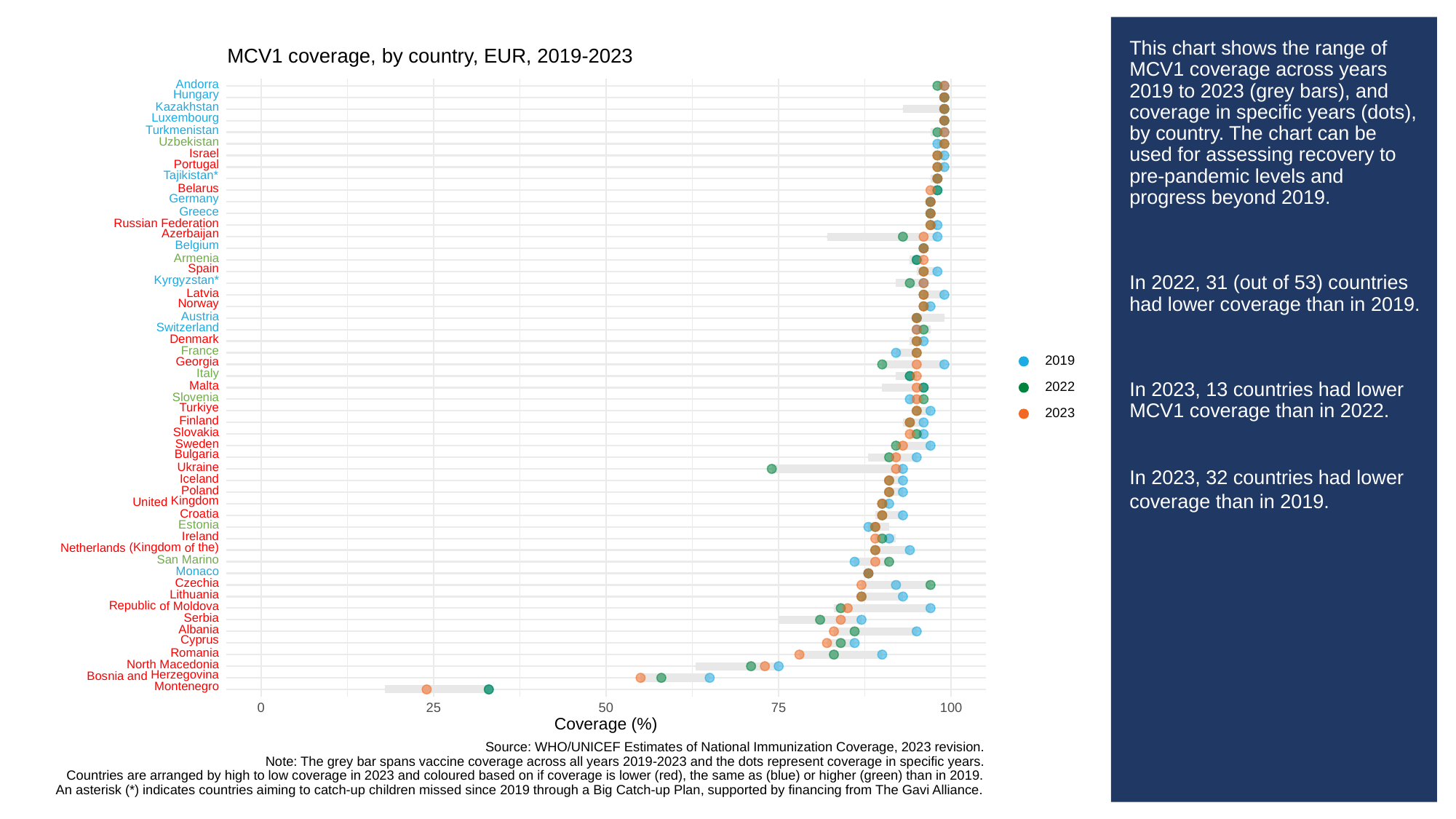

# This chart shows the range of MCV1 coverage across years 2019 to 2023 (grey bars), and coverage in specific years (dots), by country. The chart can be used for assessing recovery to pre-pandemic levels and progress beyond 2019.

In 2022, 31 (out of 53) countries had lower coverage than in 2019.

In 2023, 13 countries had lower MCV1 coverage than in 2022.

In 2023, 32 countries had lower coverage than in 2019.

MCV1 coverage, by country, EUR, 2019-2023

Andorra

Hungary

Kazakhstan

Luxembourg

Turkmenistan

Uzbekistan

Israel

Portugal

Tajikistan*

Belarus

Germany

Greece

Russian
Federation

Azerbaijan

Belgium

Armenia

Spain

Kyrgyzstan*

Latvia

Norway

Austria

Switzerland

Denmark

France

Georgia
2019

Italy

Malta
2022

Slovenia

Turkiye

2023

Finland

Slovakia

Sweden

Bulgaria

Ukraine

Iceland

Poland

Kingdom
United

Croatia

Estonia

Ireland

(Kingdom
the)
of
Netherlands

San
Marino

Monaco

Czechia

Lithuania

Republic
of
Moldova

Serbia

Albania

Cyprus

Romania

North
Macedonia

Herzegovina
Bosnia
and

Montenegro

0
25
50
100
75
Coverage (%)
Source: WHO/UNICEF Estimates of National Immunization Coverage, 2023 revision.
Note: The grey bar spans vaccine coverage across all years 2019-2023 and the dots represent coverage in specific years.
Countries are arranged by high to low coverage in 2023 and coloured based on if coverage is lower (red), the same as (blue) or higher (green) than in 2019.
An asterisk (*) indicates countries aiming to catch-up children missed since 2019 through a Big Catch-up Plan, supported by financing from The Gavi Alliance.